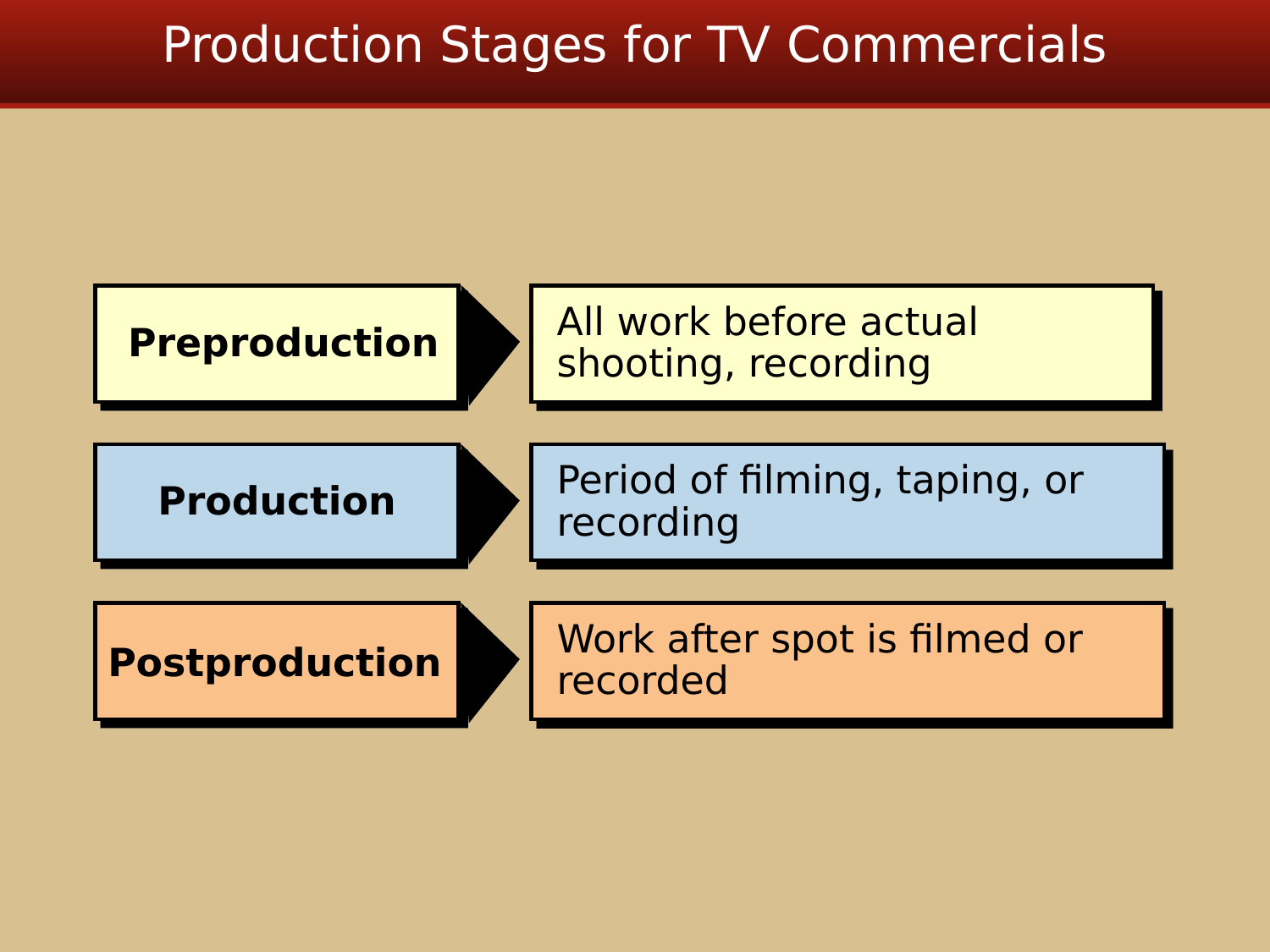

# Production Stages for TV Commercials

Preproduction
All work before actual shooting, recording

Production
Period of filming, taping, or recording

Postproduction
Work after spot is filmed or recorded